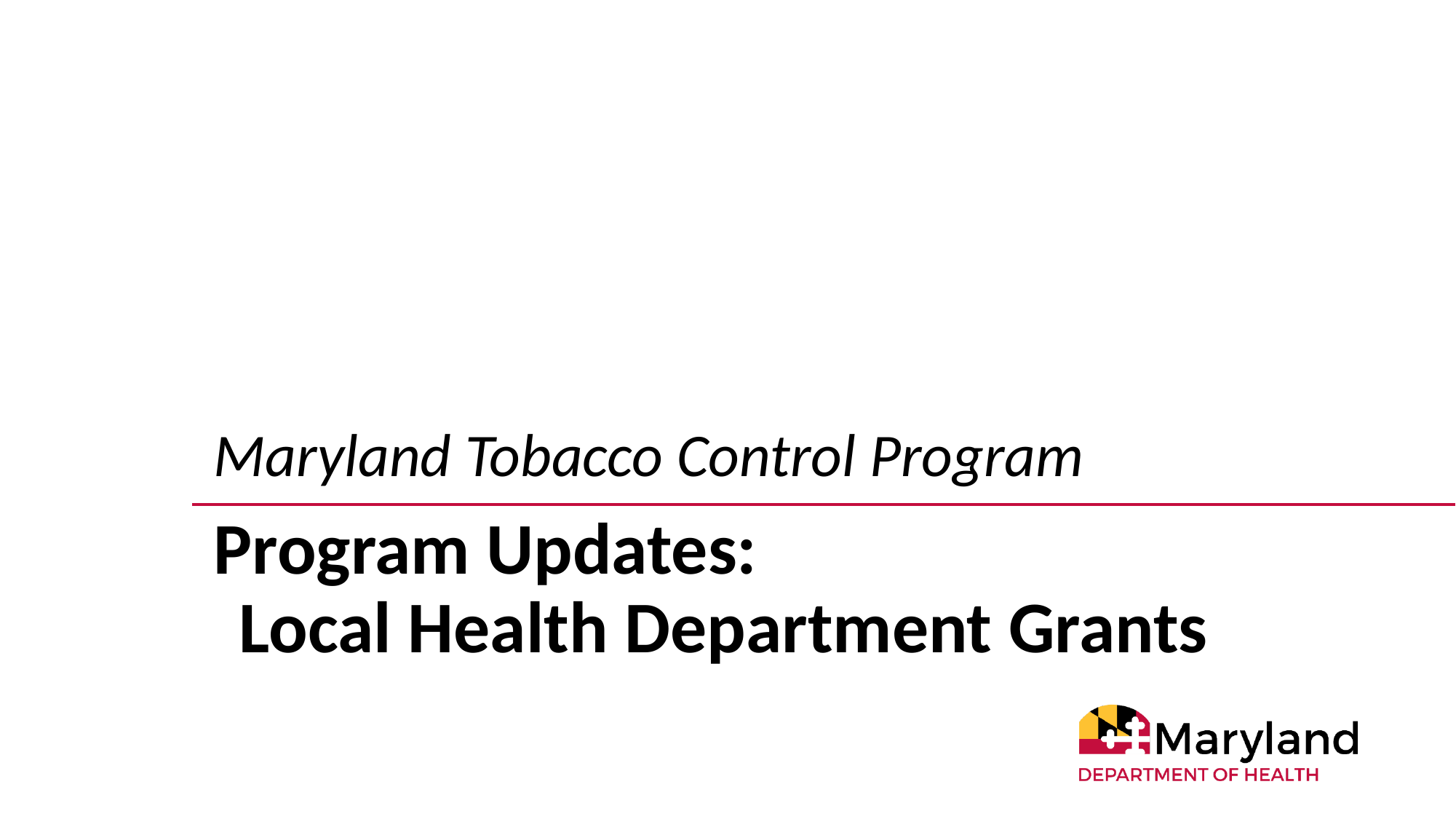

Maryland Tobacco Control Program
Program Updates:
Local Health Department Grants